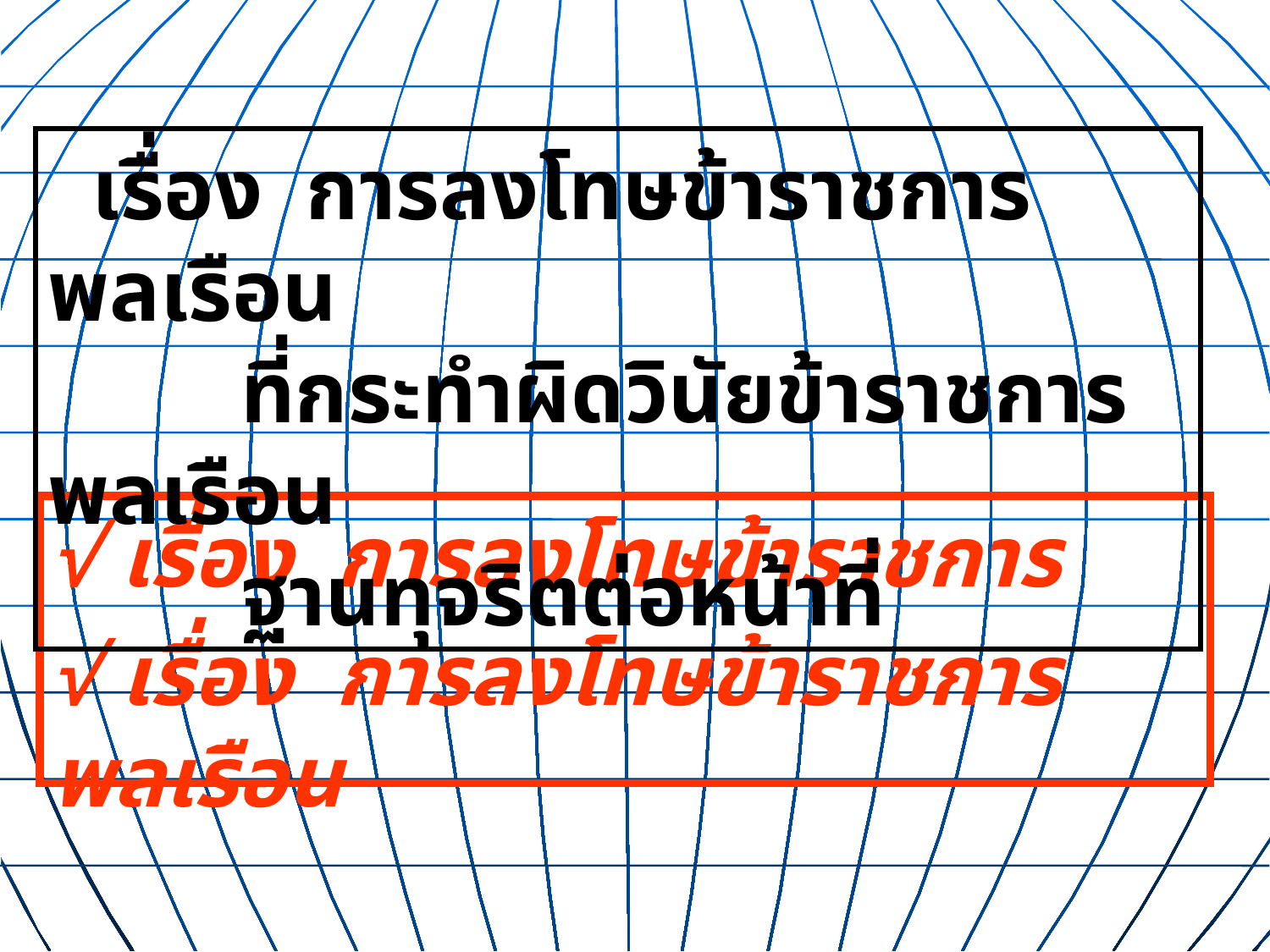

เรื่อง  การลงโทษข้าราชการพลเรือน
	   ที่กระทำผิดวินัยข้าราชการพลเรือน
	   ฐานทุจริตต่อหน้าที่

√ เรื่อง  การลงโทษข้าราชการ
√ เรื่อง  การลงโทษข้าราชการพลเรือน